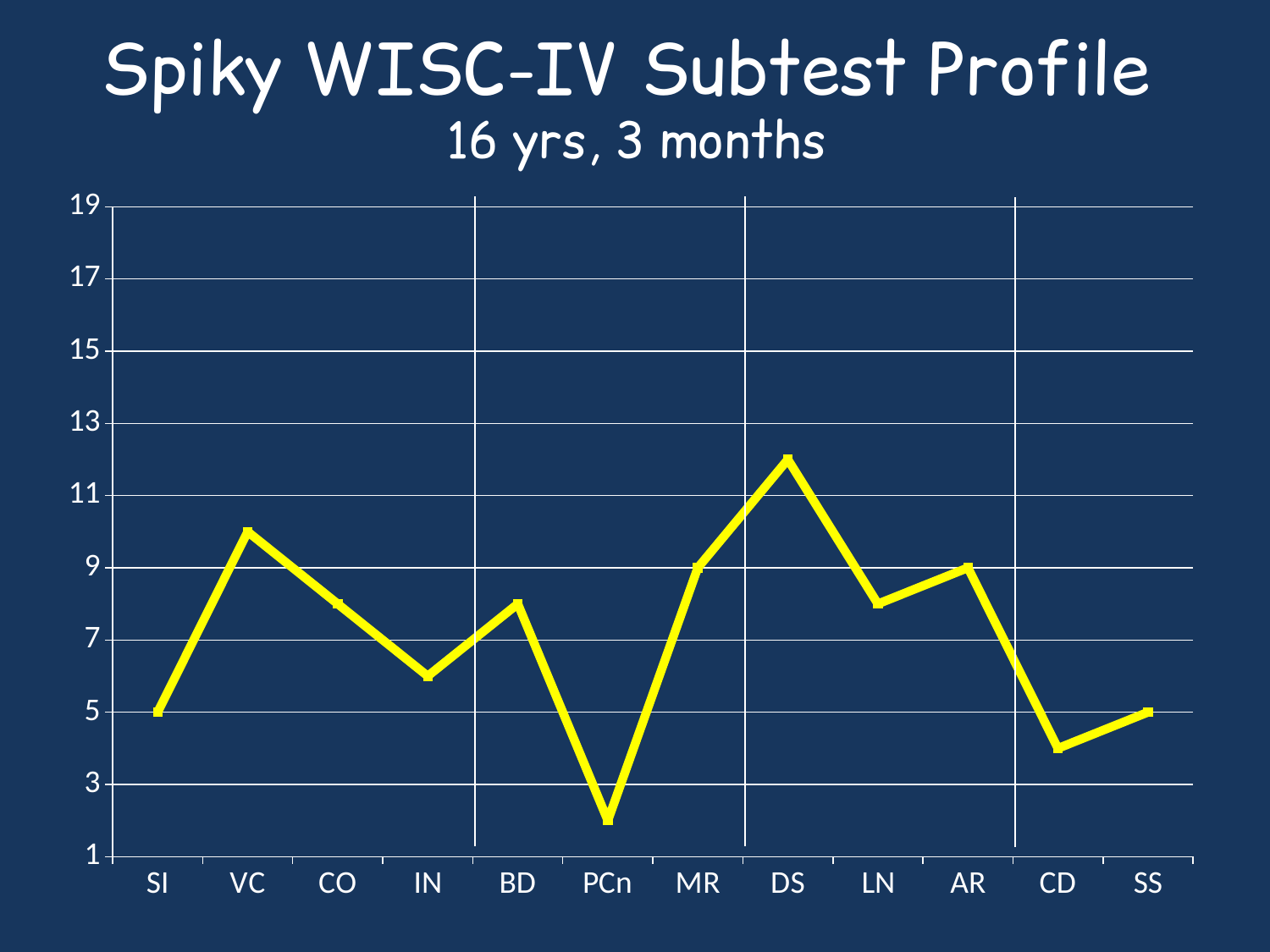

# Spiky WISC-IV Subtest Profile 16 yrs, 3 months

### Chart

| Category | 16:03 |
|---|---|
| SI | 5.0 |
| VC | 10.0 |
| CO | 8.0 |
| IN | 6.0 |
| BD | 8.0 |
| PCn | 2.0 |
| MR | 9.0 |
| DS | 12.0 |
| LN | 8.0 |
| AR | 9.0 |
| CD | 4.0 |
| SS | 5.0 |